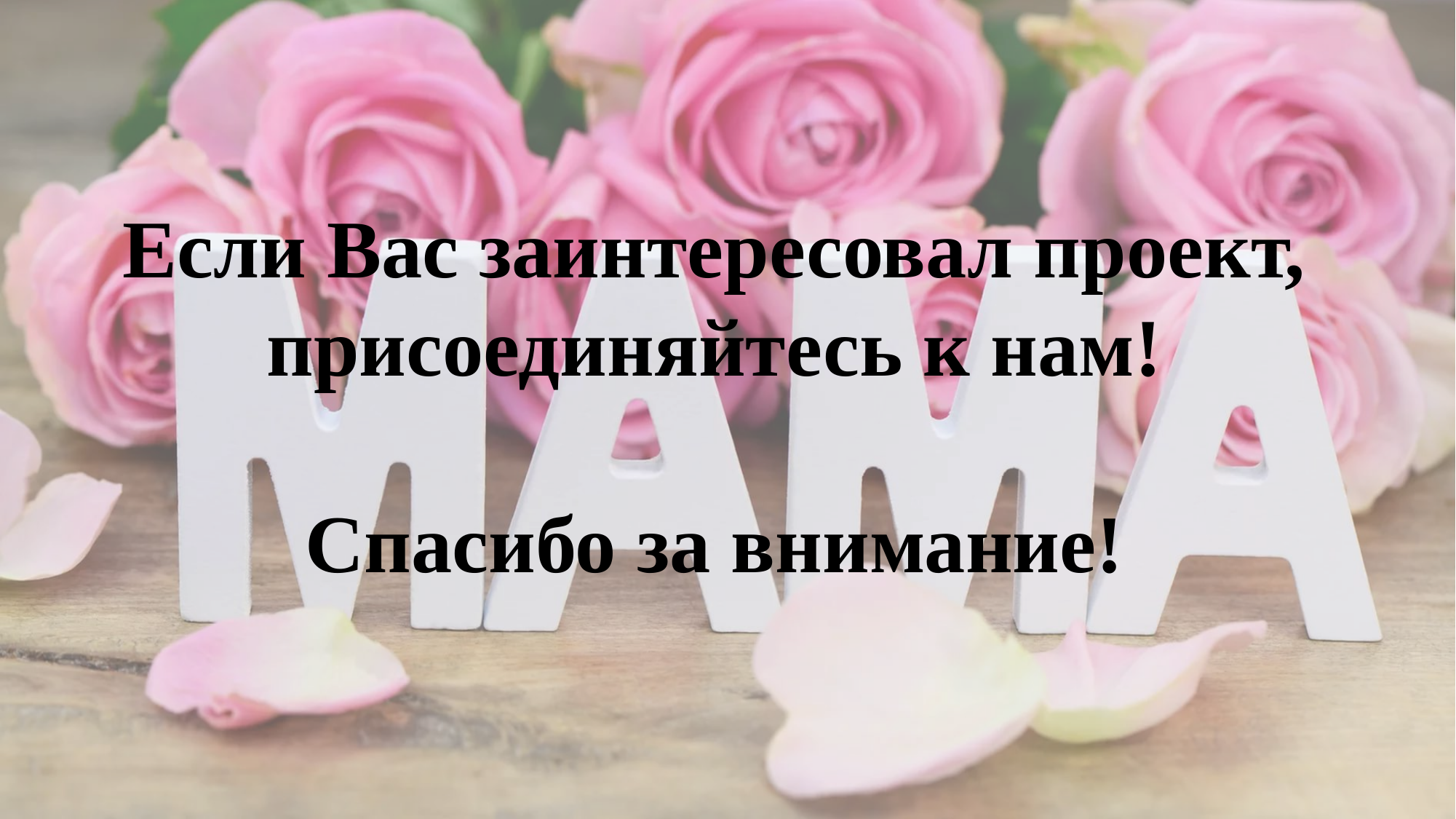

Если Вас заинтересовал проект, присоединяйтесь к нам!

Спасибо за внимание!